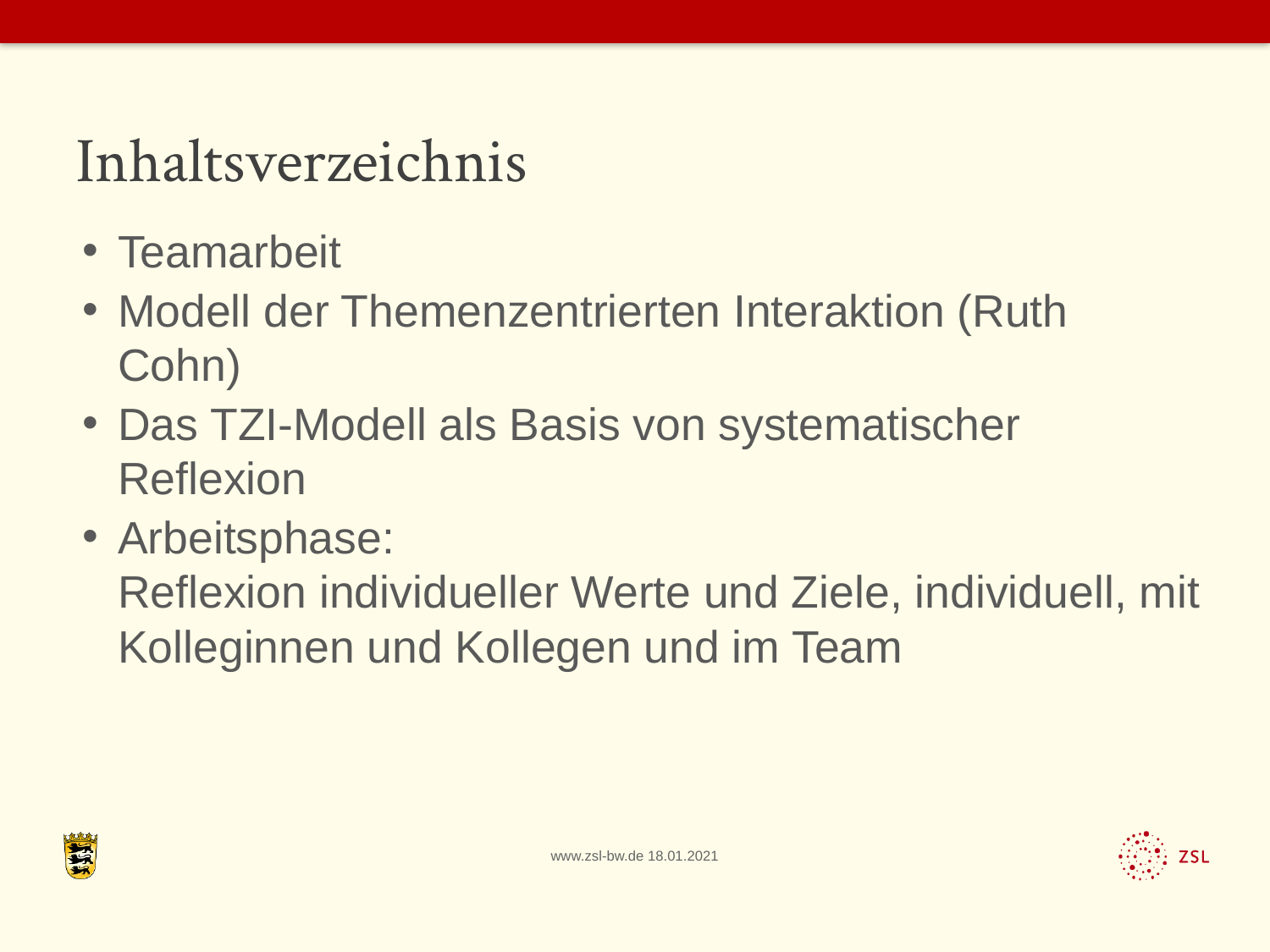

# Inhaltsverzeichnis
Teamarbeit
Modell der Themenzentrierten Interaktion (Ruth Cohn)
Das TZI-Modell als Basis von systematischer Reflexion
Arbeitsphase:
Reflexion individueller Werte und Ziele, individuell, mit Kolleginnen und Kollegen und im Team